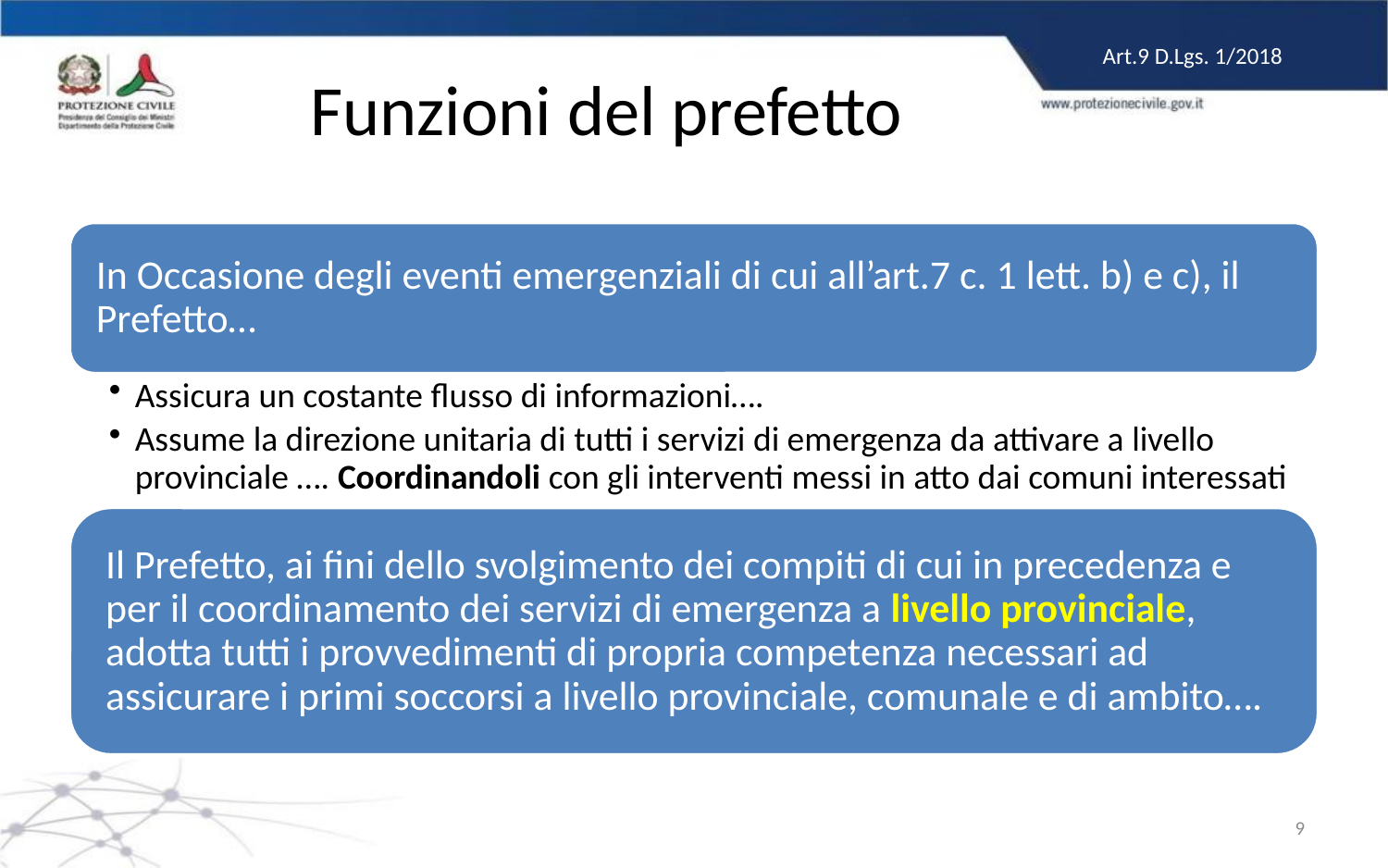

# Funzioni del prefetto
Art.9 D.Lgs. 1/2018
In Occasione degli eventi emergenziali di cui all’art.7 c. 1 lett. b) e c), il Prefetto…
Assicura un costante flusso di informazioni….
Assume la direzione unitaria di tutti i servizi di emergenza da attivare a livello provinciale …. Coordinandoli con gli interventi messi in atto dai comuni interessati
Il Prefetto, ai fini dello svolgimento dei compiti di cui in precedenza e per il coordinamento dei servizi di emergenza a livello provinciale, adotta tutti i provvedimenti di propria competenza necessari ad assicurare i primi soccorsi a livello provinciale, comunale e di ambito….
9